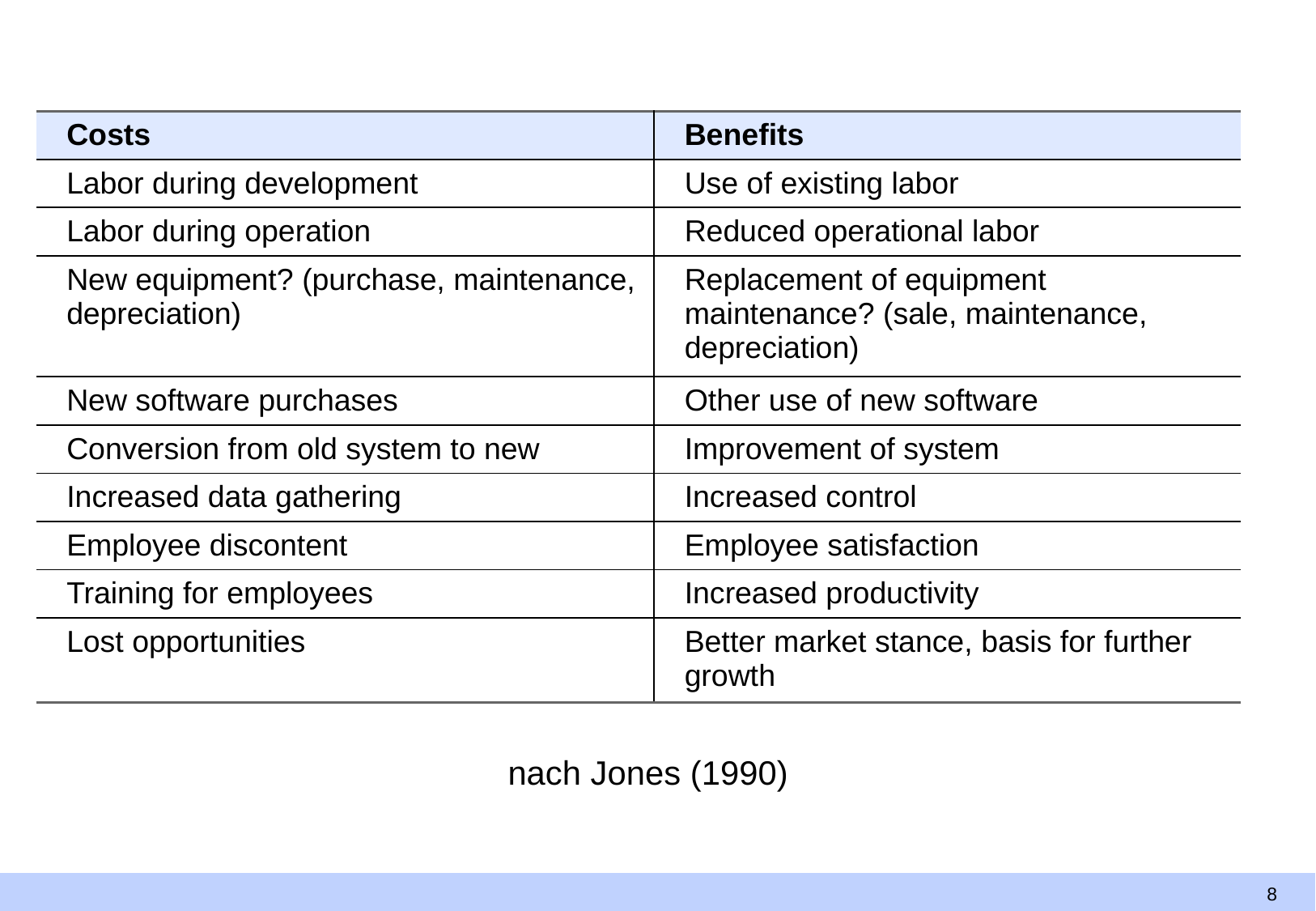

#
| Costs | Benefits |
| --- | --- |
| Labor during development | Use of existing labor |
| Labor during operation | Reduced operational labor |
| New equipment? (purchase, maintenance, depreciation) | Replacement of equipment maintenance? (sale, maintenance, depreciation) |
| New software purchases | Other use of new software |
| Conversion from old system to new | Improvement of system |
| Increased data gathering | Increased control |
| Employee discontent | Employee satisfaction |
| Training for employees | Increased productivity |
| Lost opportunities | Better market stance, basis for further growth |
nach Jones (1990)

8